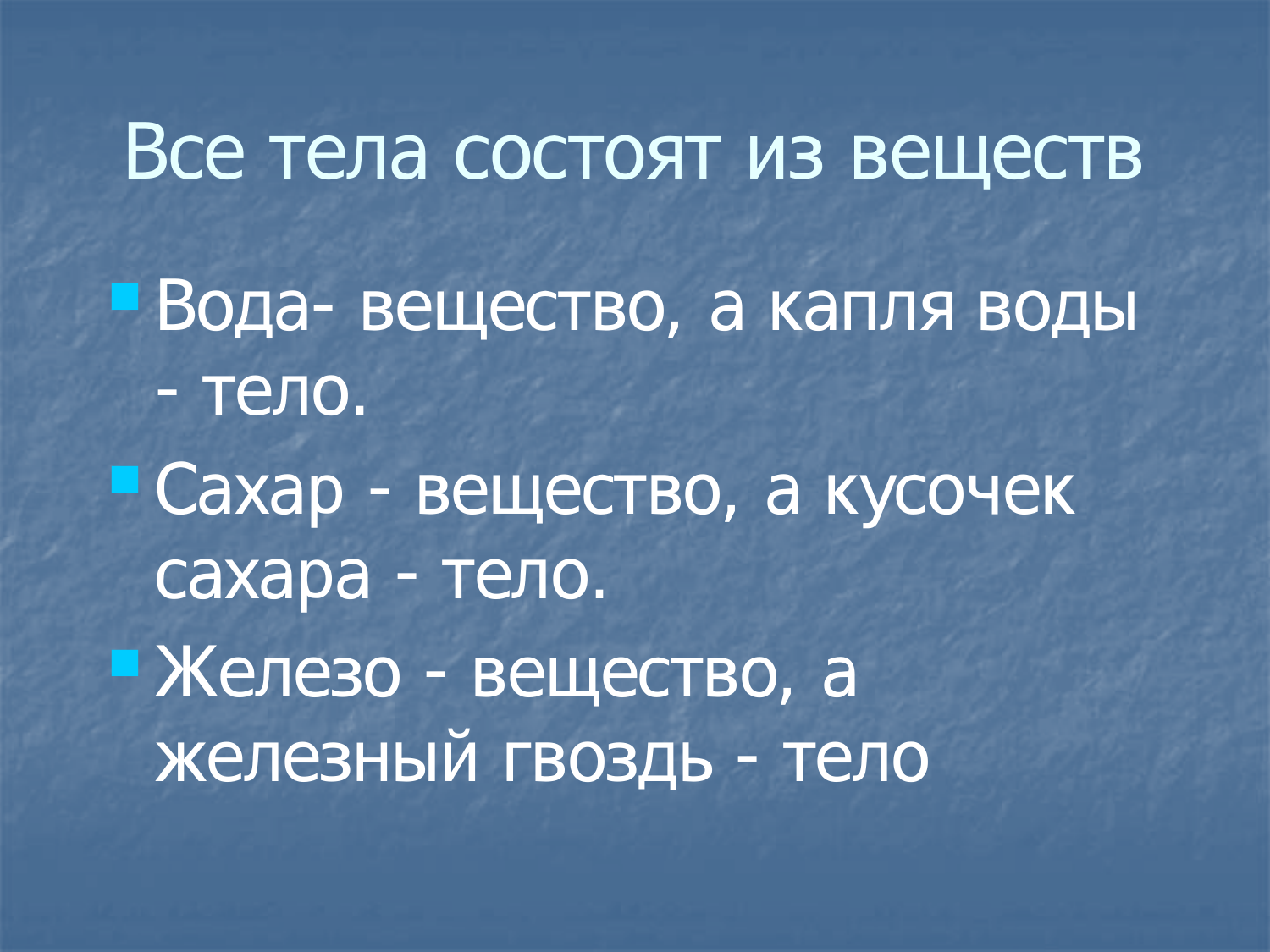

# Все тела состоят из веществ
Вода- вещество, а капля воды - тело.
Сахар - вещество, а кусочек сахара - тело.
Железо - вещество, а железный гвоздь - тело